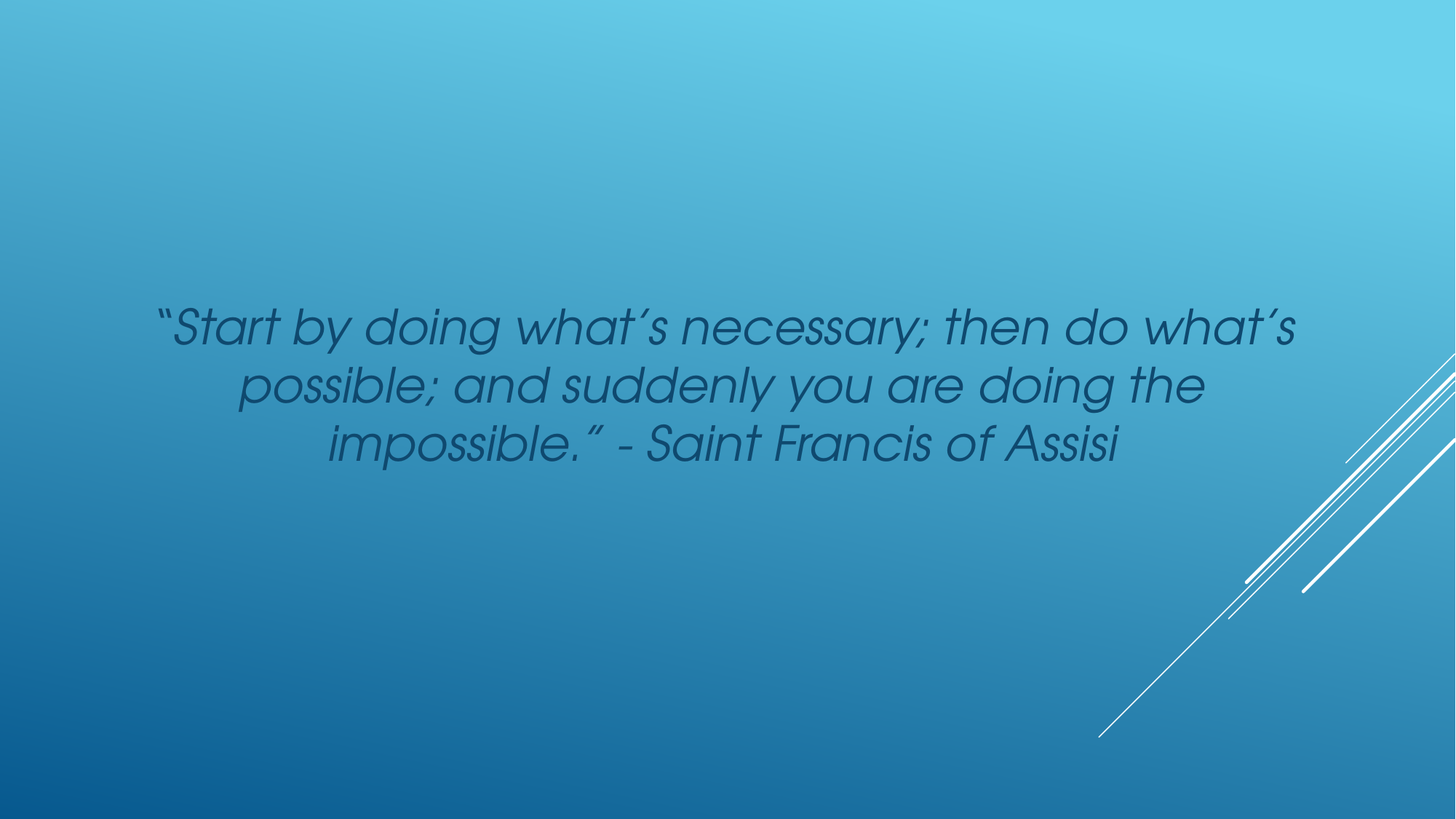

“Start by doing what’s necessary; then do what’s possible; and suddenly you are doing the impossible.” - Saint Francis of Assisi